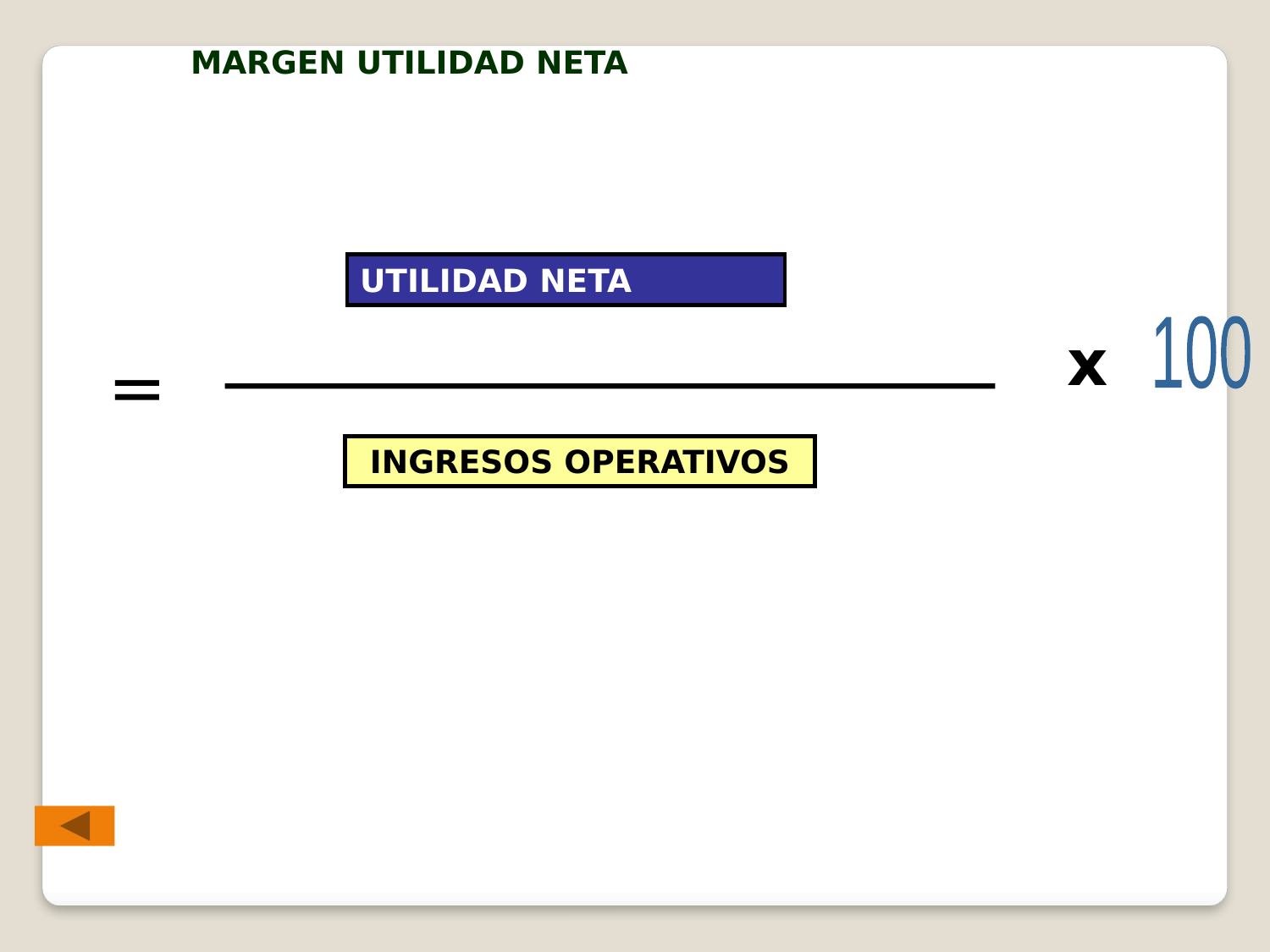

MARGEN UTILIDAD NETA
UTILIDAD NETA
x
100
=

INGRESOS OPERATIVOS